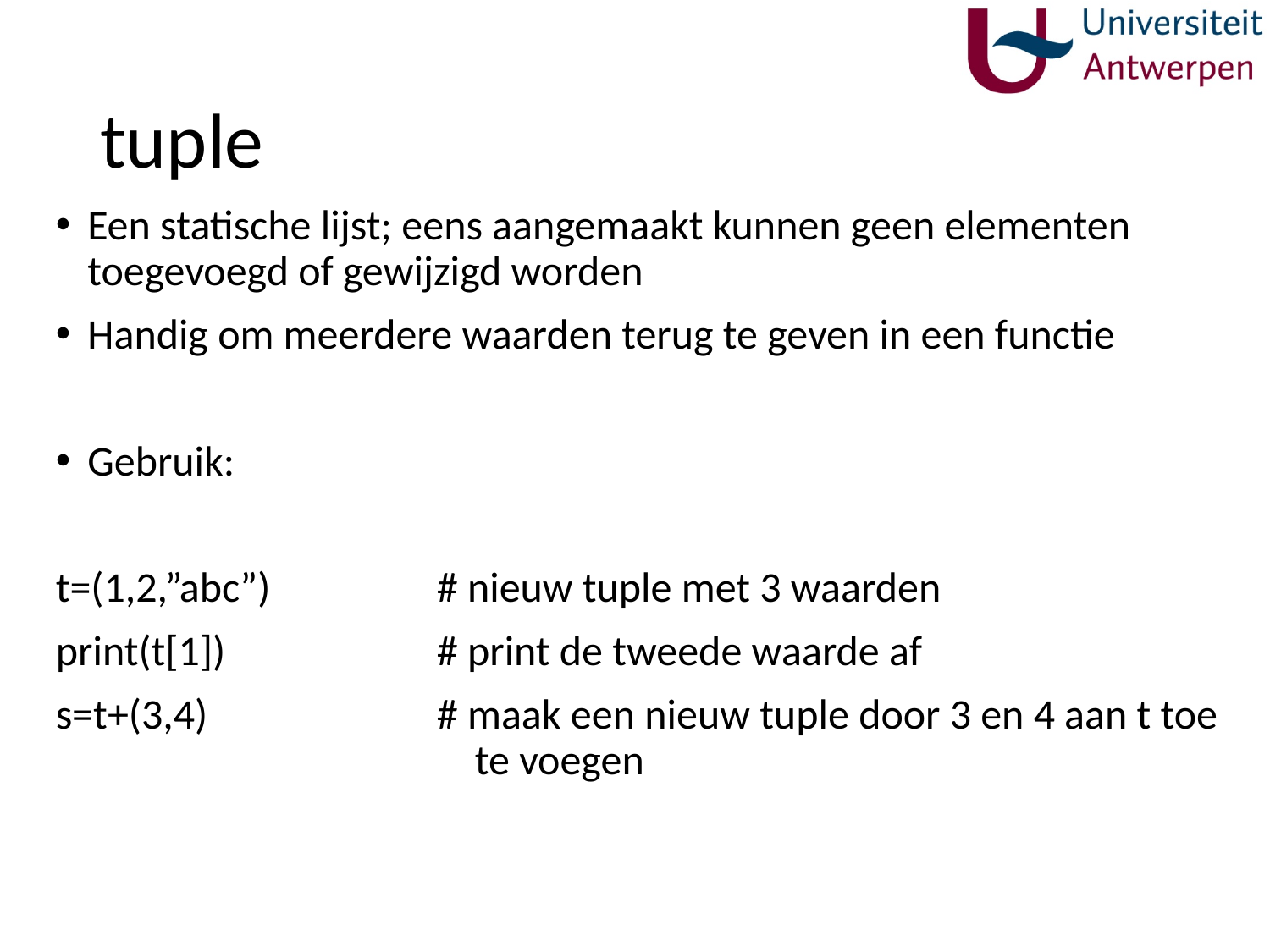

# tuple
Een statische lijst; eens aangemaakt kunnen geen elementen toegevoegd of gewijzigd worden
Handig om meerdere waarden terug te geven in een functie

Gebruik:

t=(1,2,”abc”)		# nieuw tuple met 3 waarden
print(t[1])		# print de tweede waarde af
s=t+(3,4)		# maak een nieuw tuple door 3 en 4 aan t toe
			    te voegen